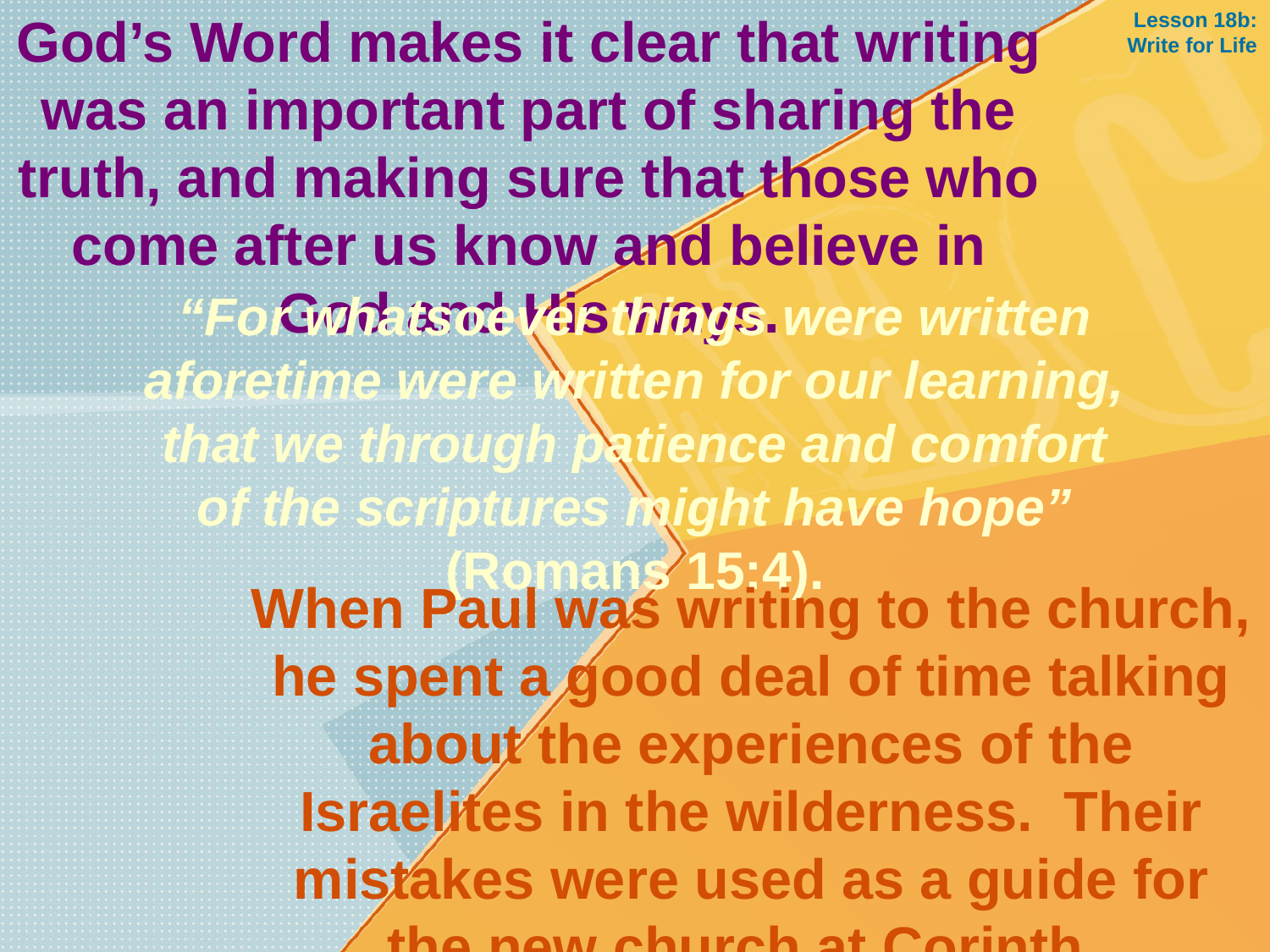

God’s Word makes it clear that writing was an important part of sharing the truth, and making sure that those who come after us know and believe in God and His ways.
Lesson 18b: Write for Life
“For whatsoever things were written aforetime were written for our learning, that we through patience and comfort of the scriptures might have hope” (Romans 15:4).
When Paul was writing to the church, he spent a good deal of time talking about the experiences of the Israelites in the wilderness.  Their mistakes were used as a guide for the new church at Corinth.